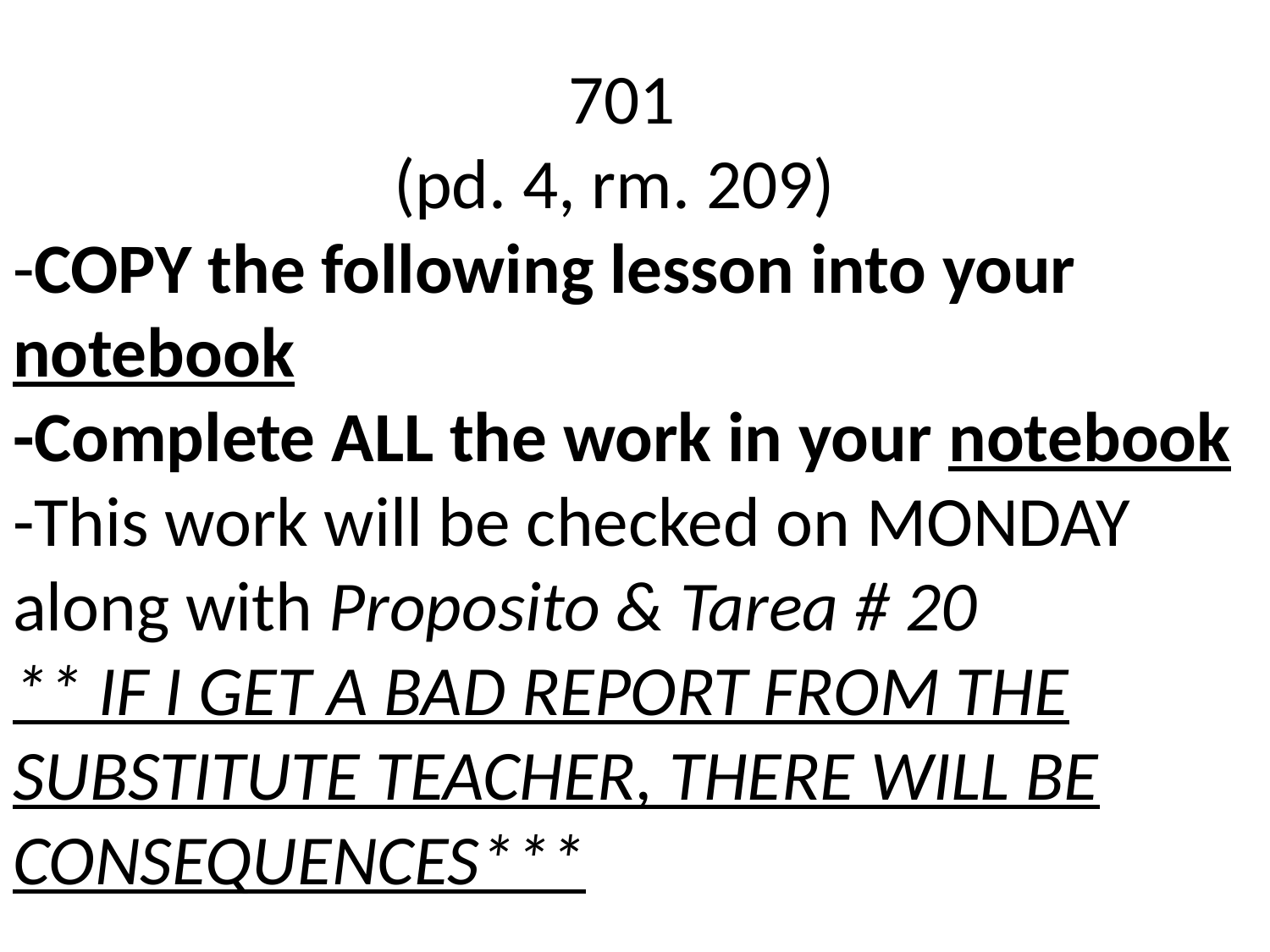

# 701 (pd. 4, rm. 209) -COPY the following lesson into your notebook -Complete ALL the work in your notebook -This work will be checked on MONDAY along with Proposito & Tarea # 20 ** IF I GET A BAD REPORT FROM THE SUBSTITUTE TEACHER, THERE WILL BE CONSEQUENCES***